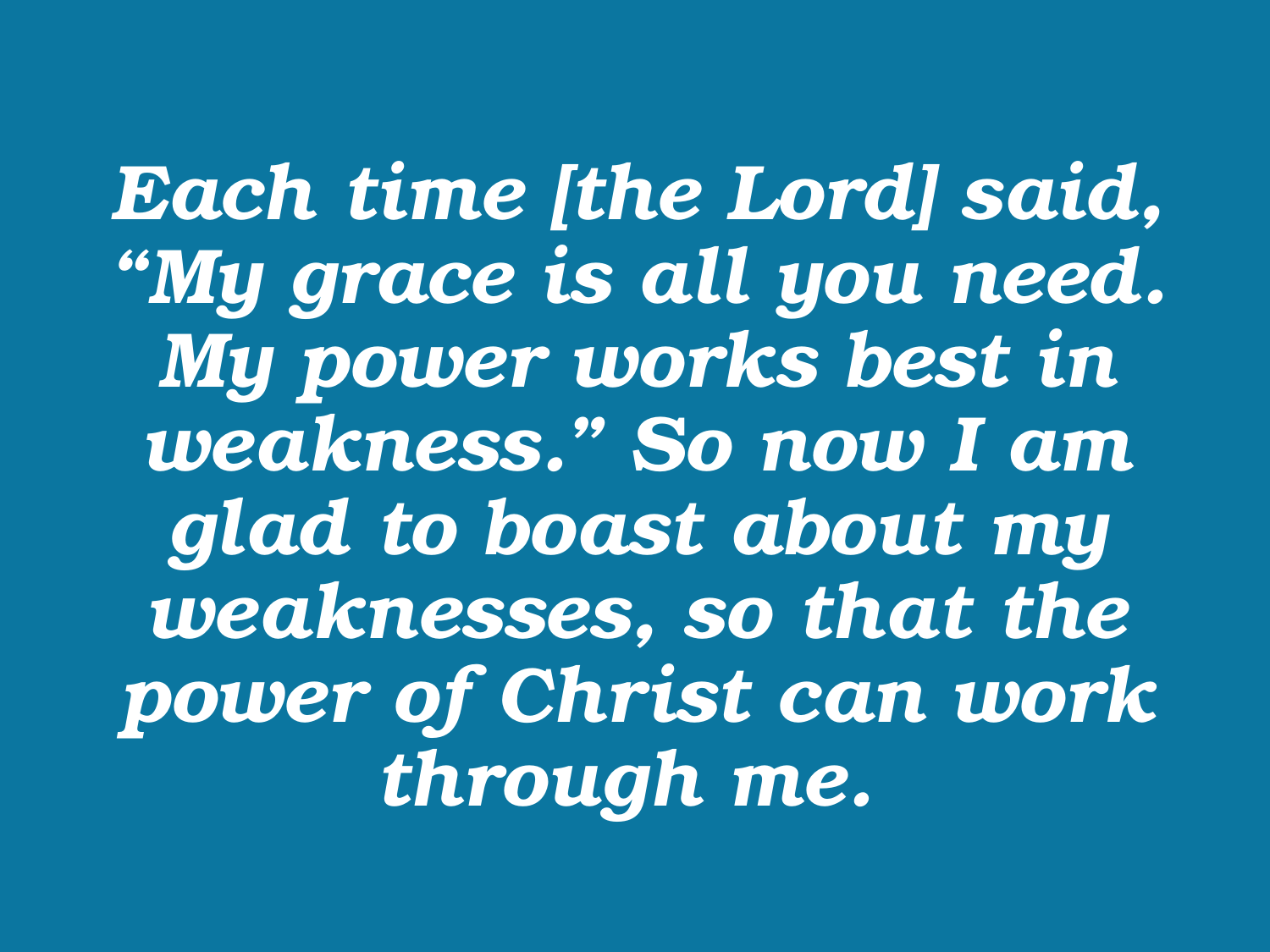

# Each time [the Lord] said, “My grace is all you need. My power works best in weakness.” So now I am glad to boast about my weaknesses, so that the power of Christ can work through me.